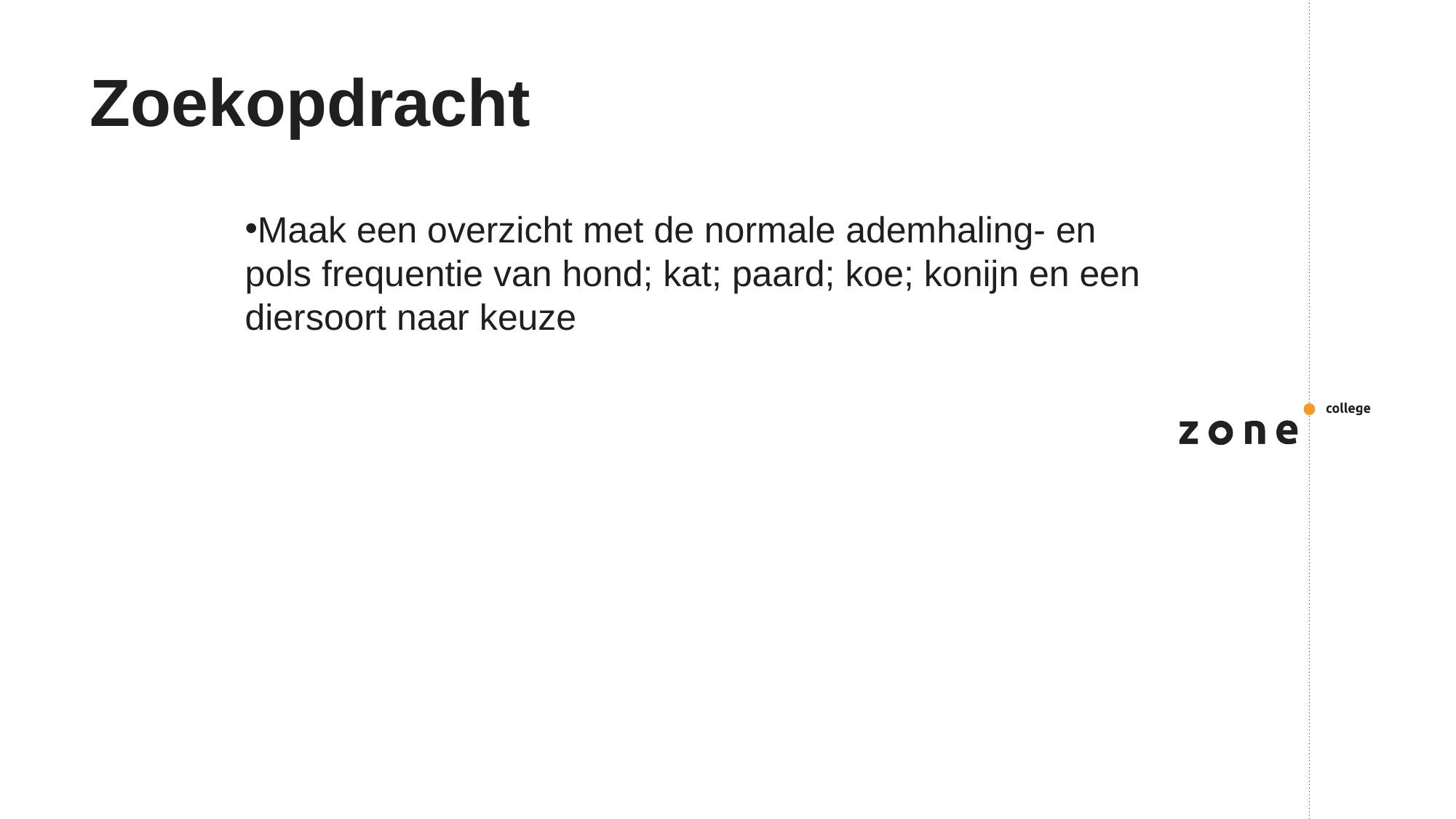

# Zoekopdracht
Maak een overzicht met de normale ademhaling- en pols frequentie van hond; kat; paard; koe; konijn en een diersoort naar keuze